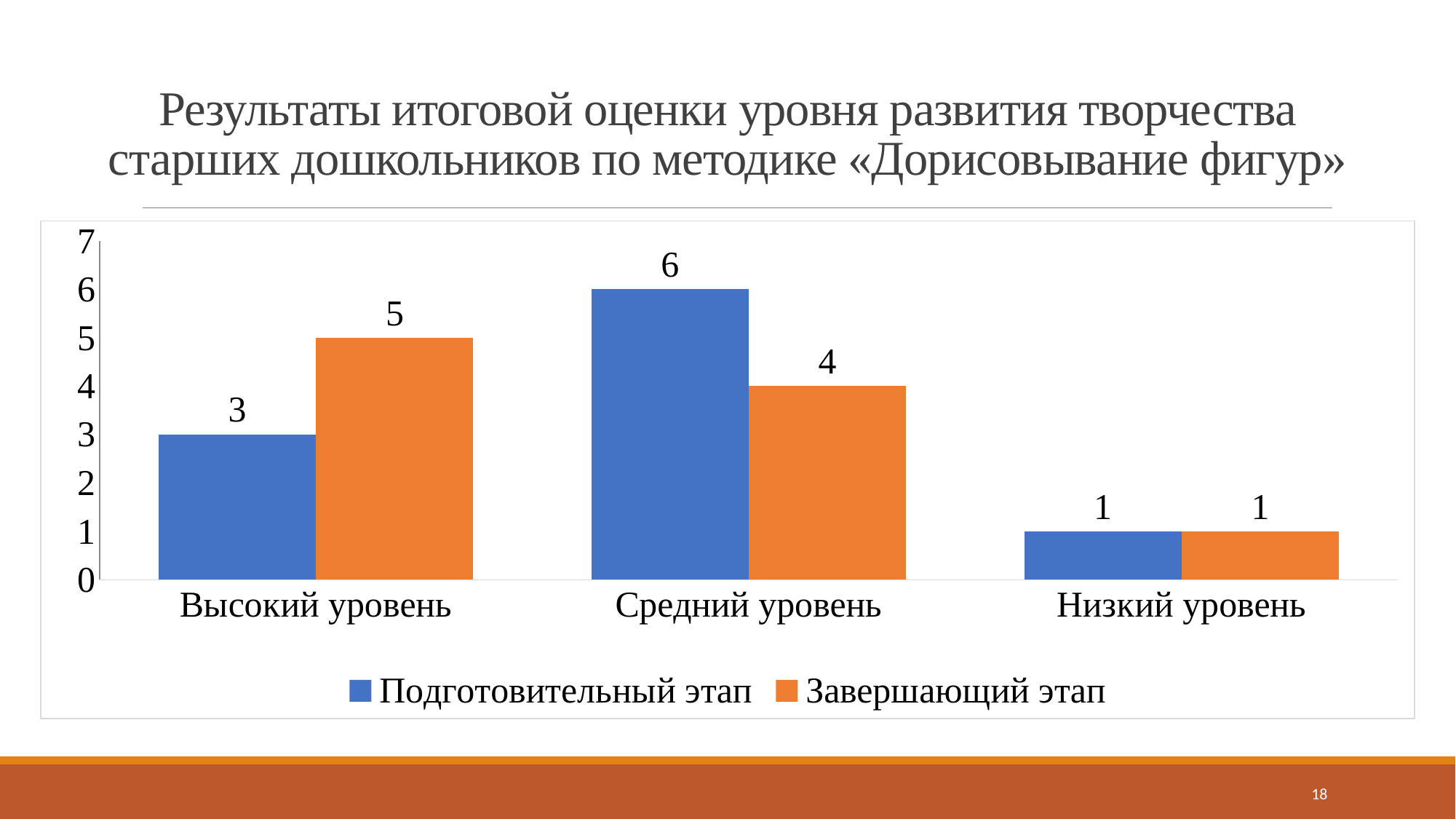

# Результаты итоговой оценки уровня развития творчества старших дошкольников по методике «Дорисовывание фигур»

### Chart

| Category | Подготовительный этап | Завершающий этап |
|---|---|---|
| Высокий уровень | 3.0 | 5.0 |
| Средний уровень | 6.0 | 4.0 |
| Низкий уровень | 1.0 | 1.0 |
18